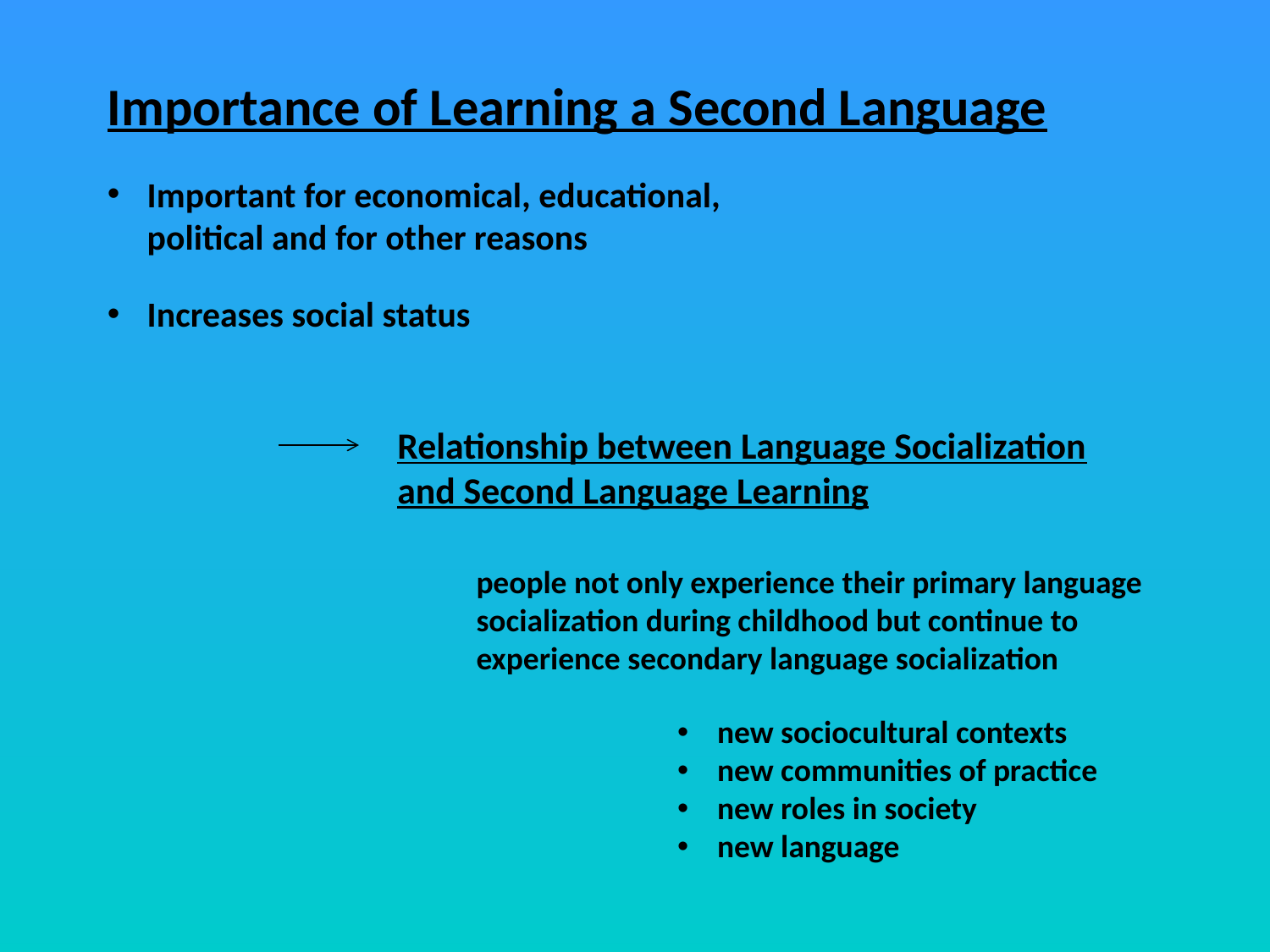

Importance of Learning a Second Language
Important for economical, educational, political and for other reasons
Increases social status
Relationship between Language Socialization and Second Language Learning
people not only experience their primary language socialization during childhood but continue to experience secondary language socialization
new sociocultural contexts
new communities of practice
new roles in society
new language